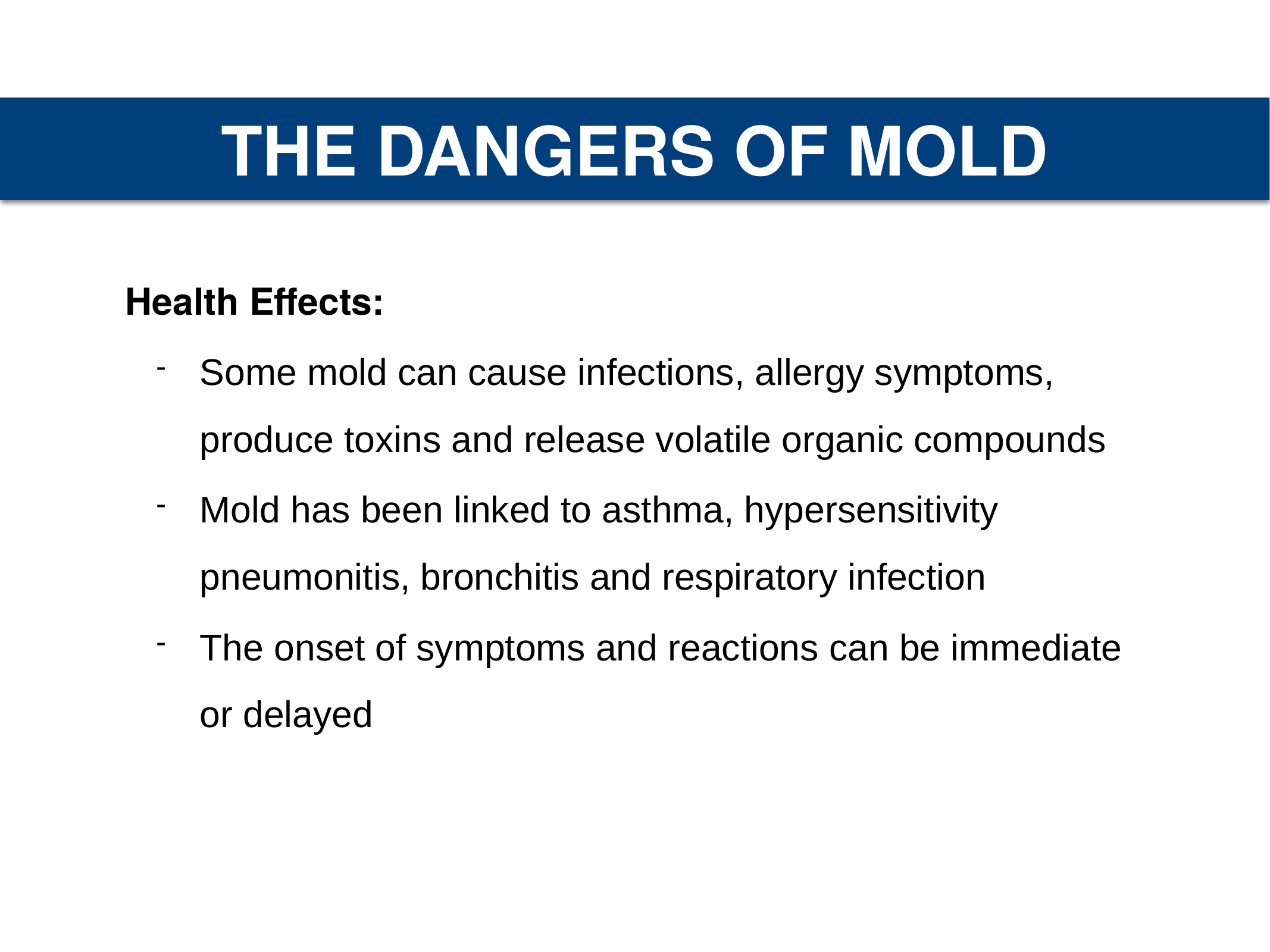

THE DANGERS OF MOLD
Health Effects:
Some mold can cause infections, allergy symptoms, produce toxins and release volatile organic compounds
Mold has been linked to asthma, hypersensitivity pneumonitis, bronchitis and respiratory infection
The onset of symptoms and reactions can be immediate or delayed